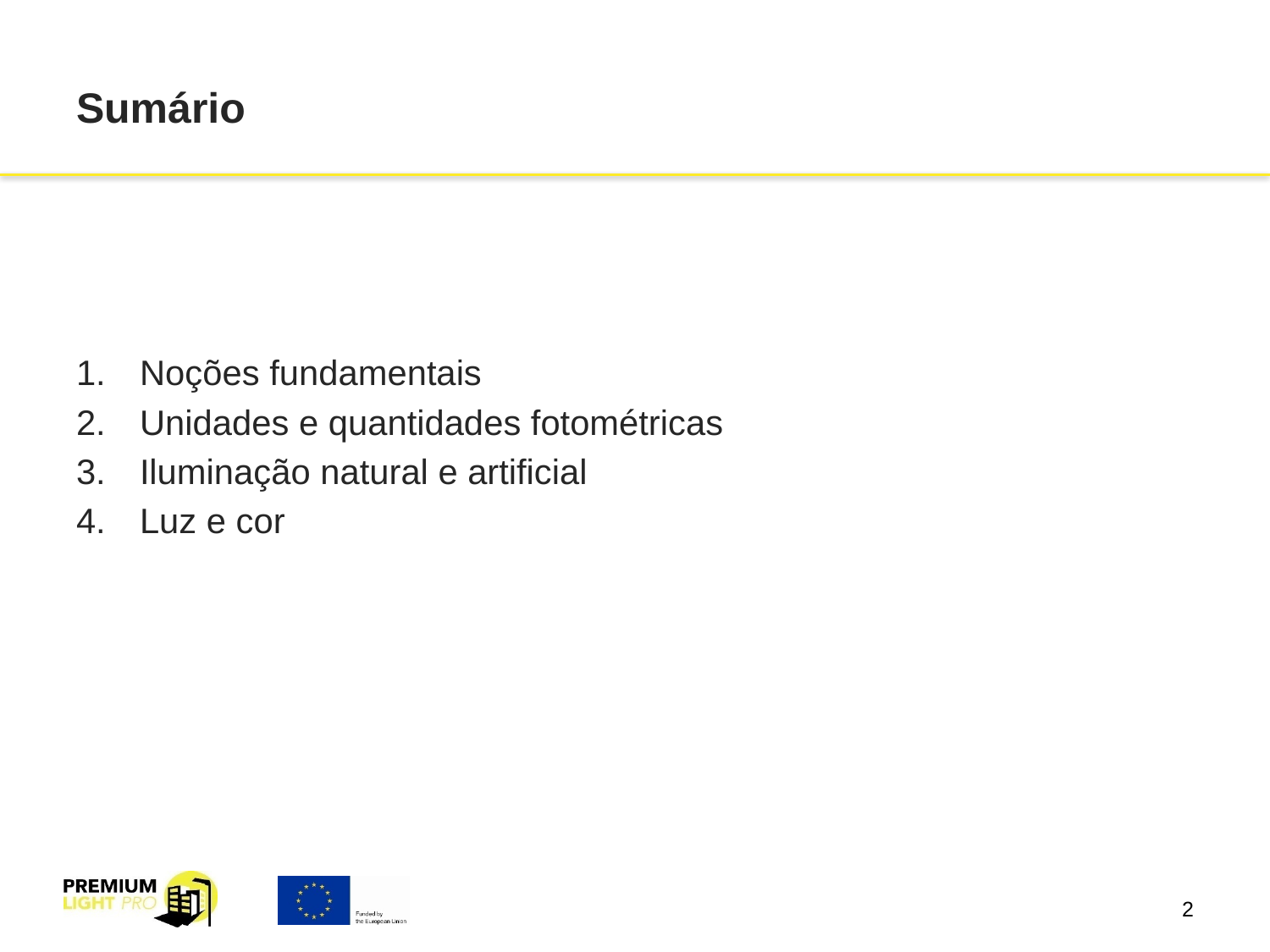

# Sumário
Noções fundamentais
Unidades e quantidades fotométricas
Iluminação natural e artificial
Luz e cor